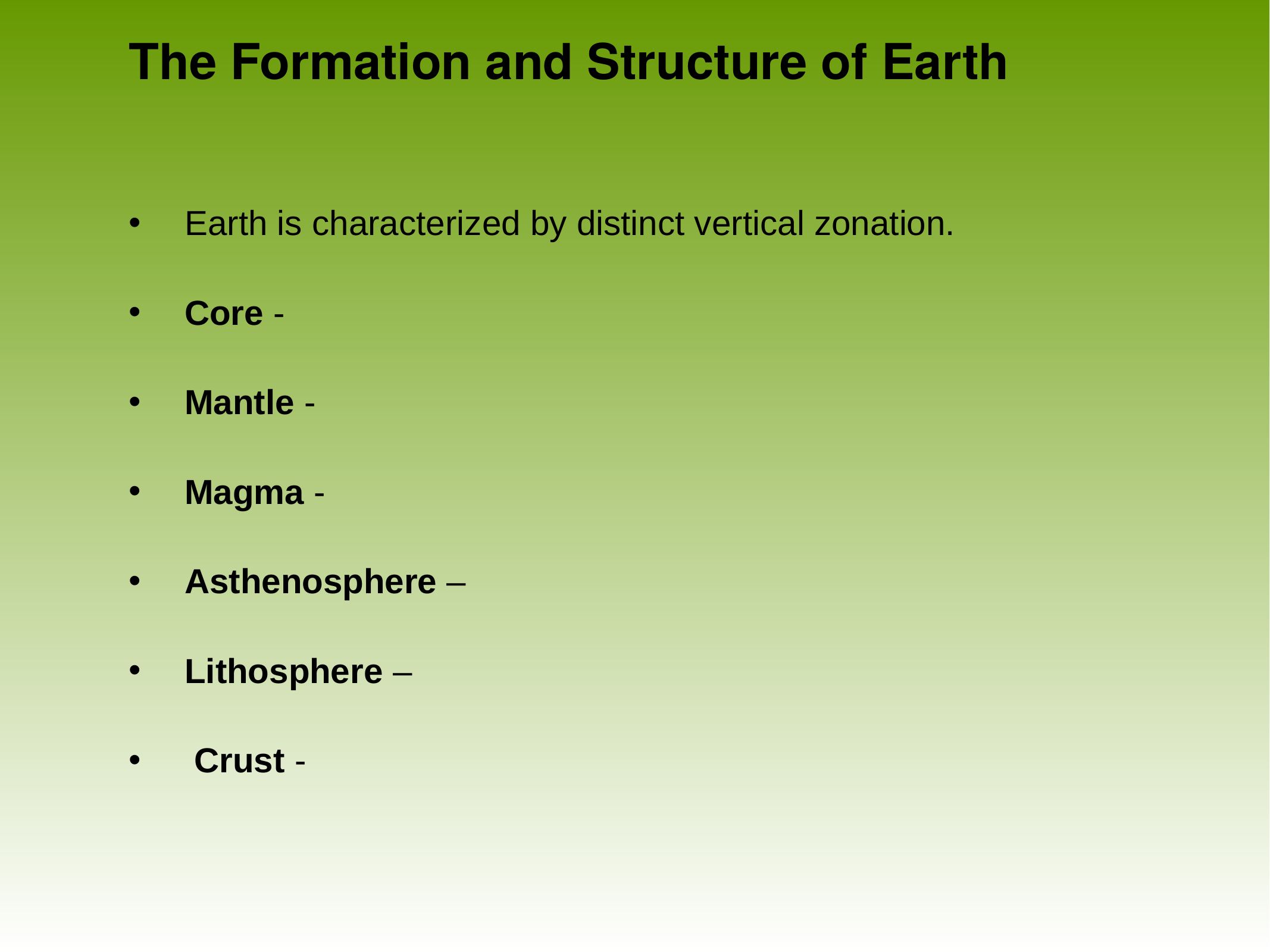

# The Formation and Structure of Earth
Earth is characterized by distinct vertical zonation.
Core -
Mantle -
Magma -
Asthenosphere –
Lithosphere –
 Crust -